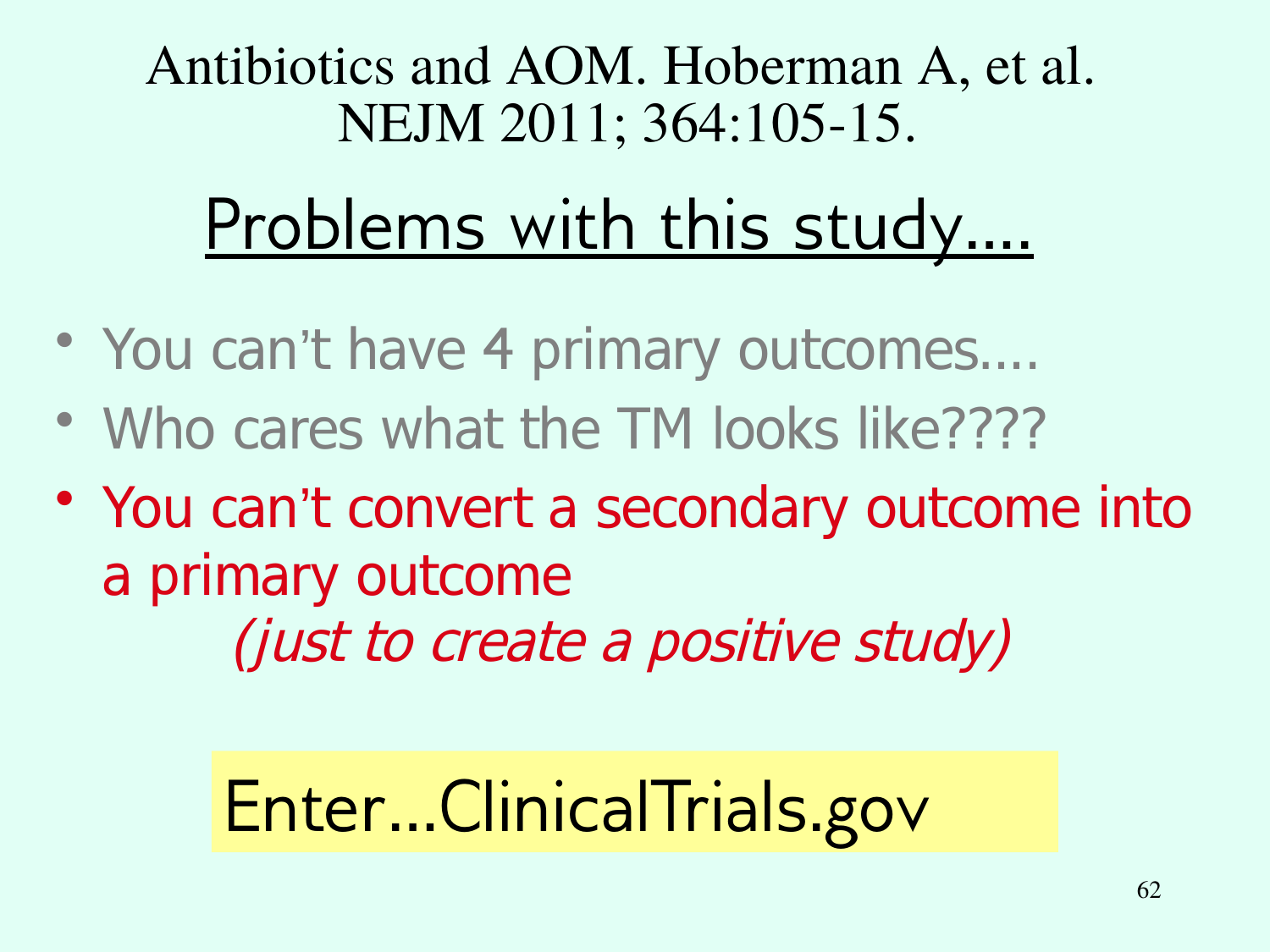

Antibiotics and AOM. Hoberman A, et al.
NEJM 2011; 364:105-15.
Problems with this study….
You can’t have 4 primary outcomes….
Who cares what the TM looks like????
You can’t convert a secondary outcome into a primary outcome
		(just to create a positive study)
Enter…ClinicalTrials.gov
62